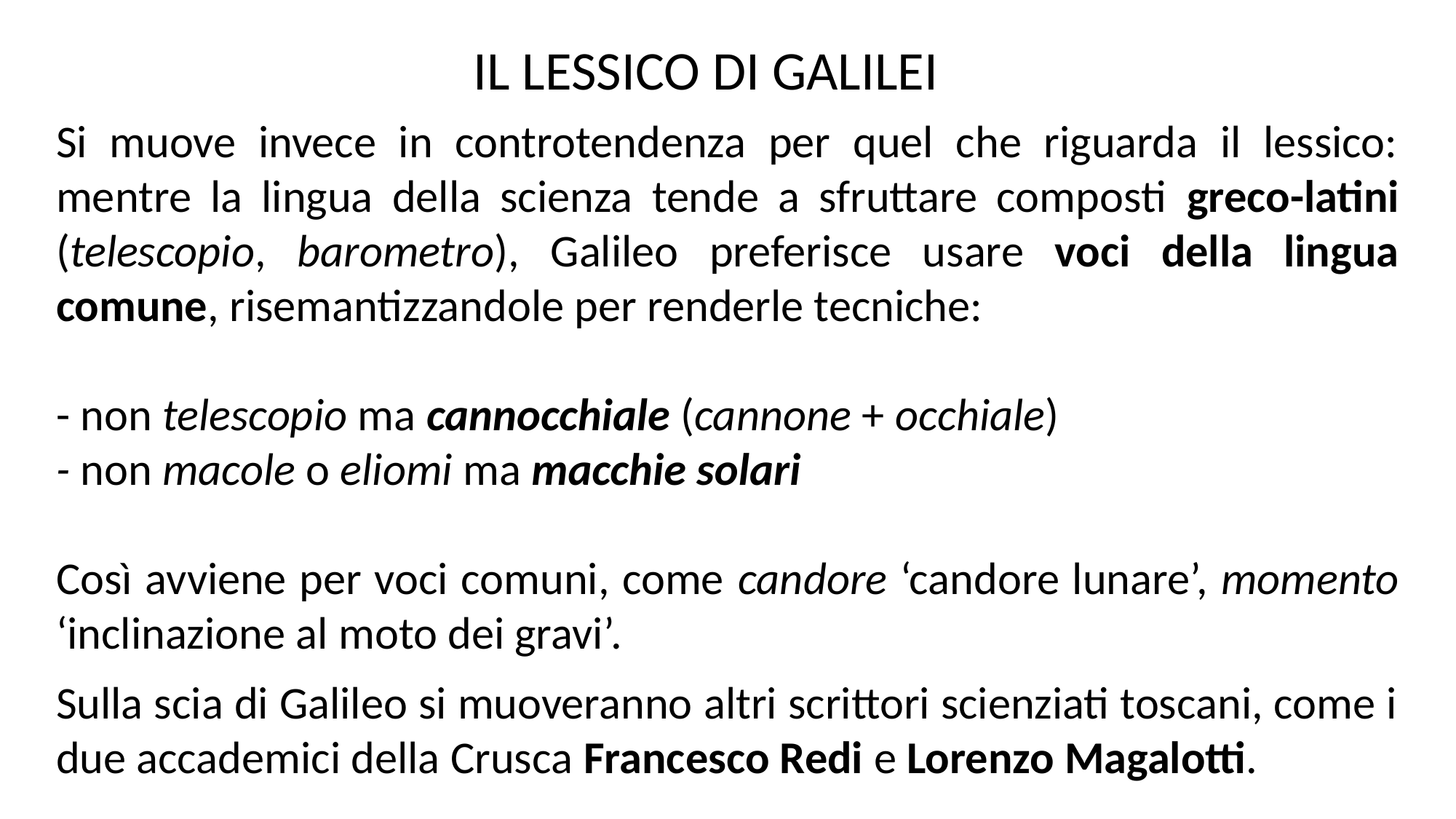

IL LESSICO DI GALILEI
Si muove invece in controtendenza per quel che riguarda il lessico: mentre la lingua della scienza tende a sfruttare composti greco-latini (telescopio, barometro), Galileo preferisce usare voci della lingua comune, risemantizzandole per renderle tecniche:

- non telescopio ma cannocchiale (cannone + occhiale)
- non macole o eliomi ma macchie solari

Così avviene per voci comuni, come candore ‘candore lunare’, momento ‘inclinazione al moto dei gravi’.
Sulla scia di Galileo si muoveranno altri scrittori scienziati toscani, come i due accademici della Crusca Francesco Redi e Lorenzo Magalotti.